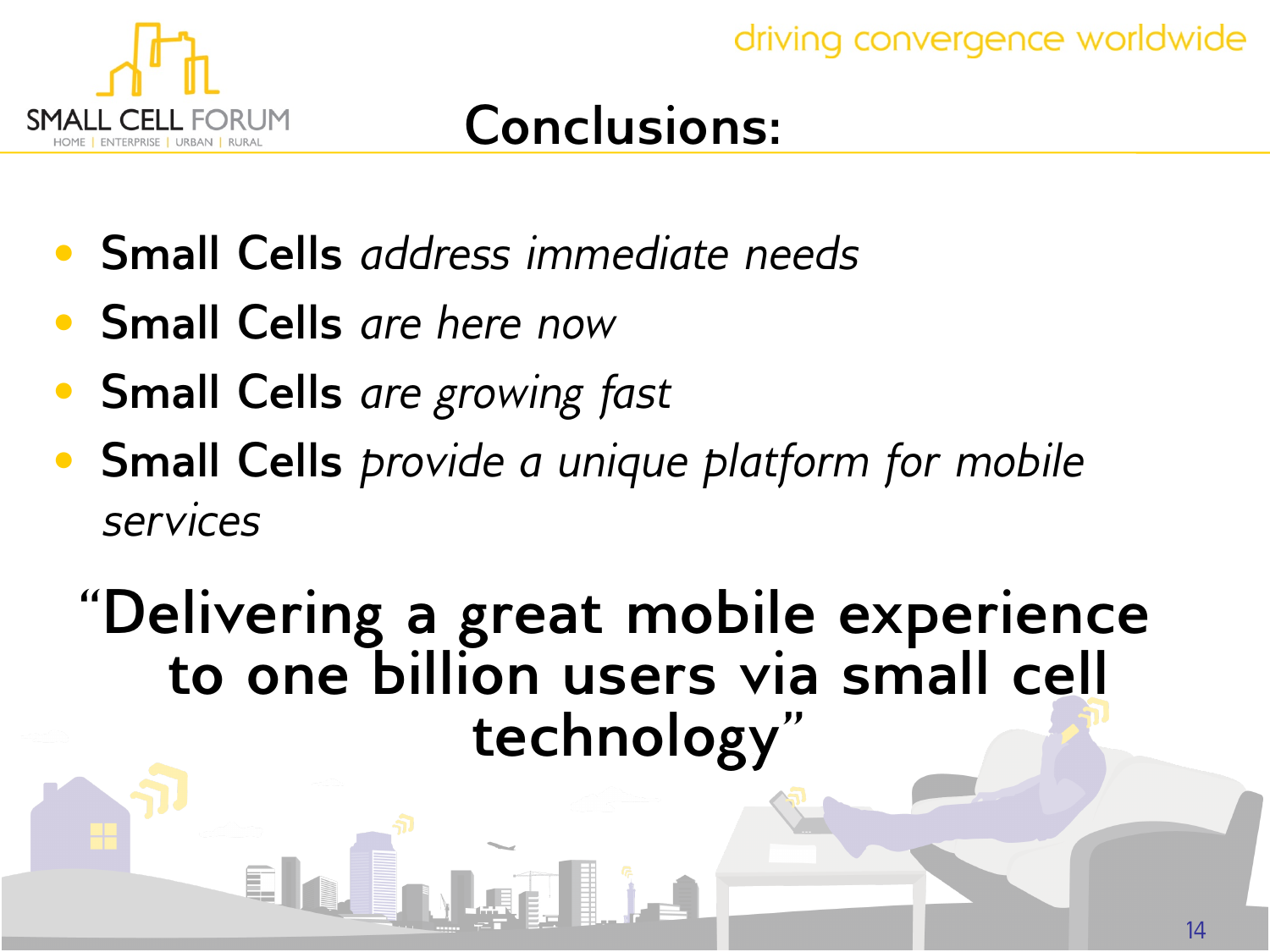

# Conclusions:
Small Cells address immediate needs
Small Cells are here now
Small Cells are growing fast
Small Cells provide a unique platform for mobile services

“Delivering a great mobile experience to one billion users via small cell technology”
14